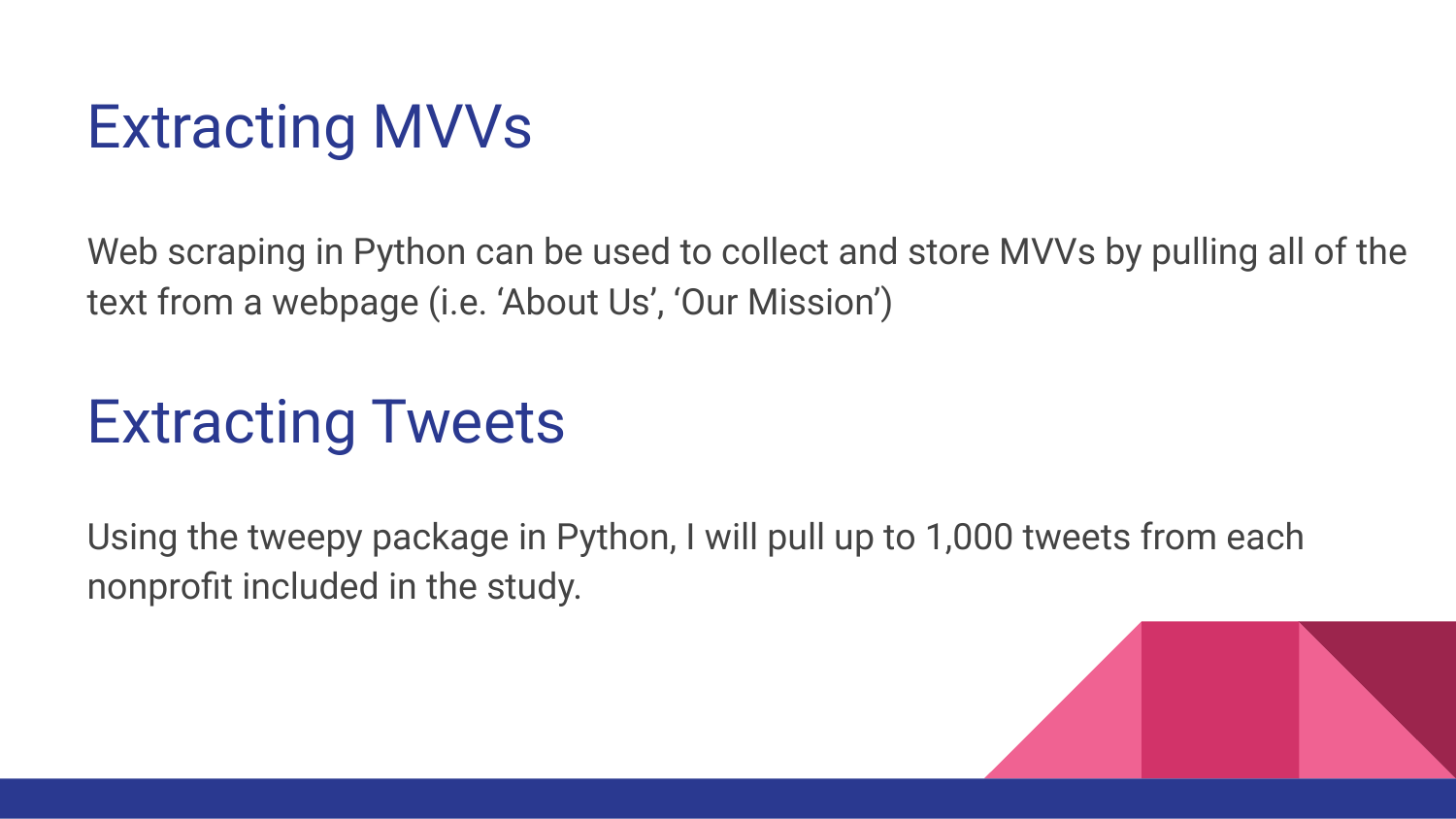

# Extracting MVVs
Web scraping in Python can be used to collect and store MVVs by pulling all of the text from a webpage (i.e. ‘About Us’, ‘Our Mission’)
Extracting Tweets
Using the tweepy package in Python, I will pull up to 1,000 tweets from each nonprofit included in the study.